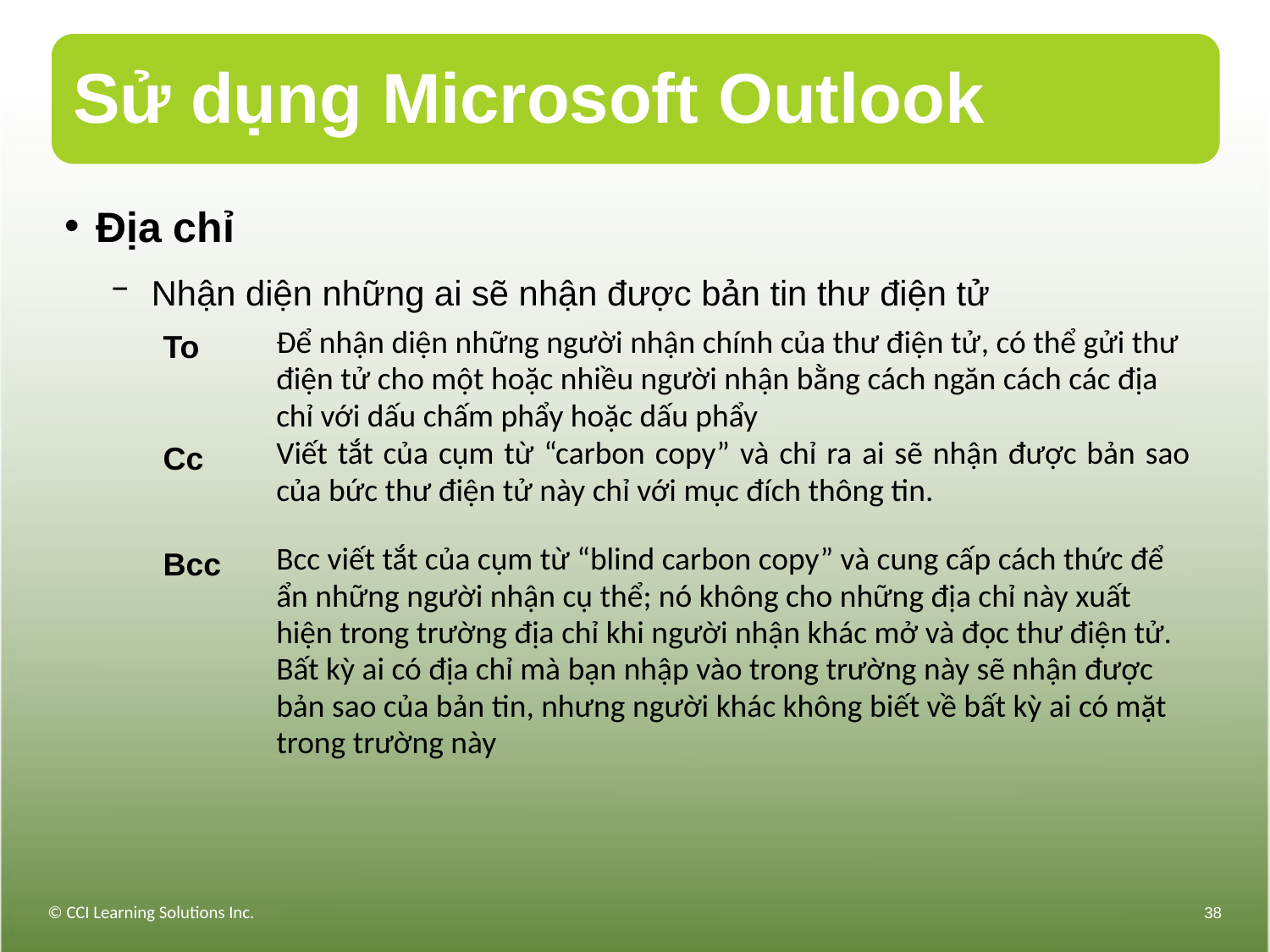

# Sử dụng Microsoft Outlook
Địa chỉ
Nhận diện những ai sẽ nhận được bản tin thư điện tử
| To | Để nhận diện những người nhận chính của thư điện tử, có thể gửi thư điện tử cho một hoặc nhiều người nhận bằng cách ngăn cách các địa chỉ với dấu chấm phẩy hoặc dấu phẩy |
| --- | --- |
| Cc | Viết tắt của cụm từ “carbon copy” và chỉ ra ai sẽ nhận được bản sao của bức thư điện tử này chỉ với mục đích thông tin. |
| Bcc | Bcc viết tắt của cụm từ “blind carbon copy” và cung cấp cách thức để ẩn những người nhận cụ thể; nó không cho những địa chỉ này xuất hiện trong trường địa chỉ khi người nhận khác mở và đọc thư điện tử. Bất kỳ ai có địa chỉ mà bạn nhập vào trong trường này sẽ nhận được bản sao của bản tin, nhưng người khác không biết về bất kỳ ai có mặt trong trường này |
© CCI Learning Solutions Inc.
38